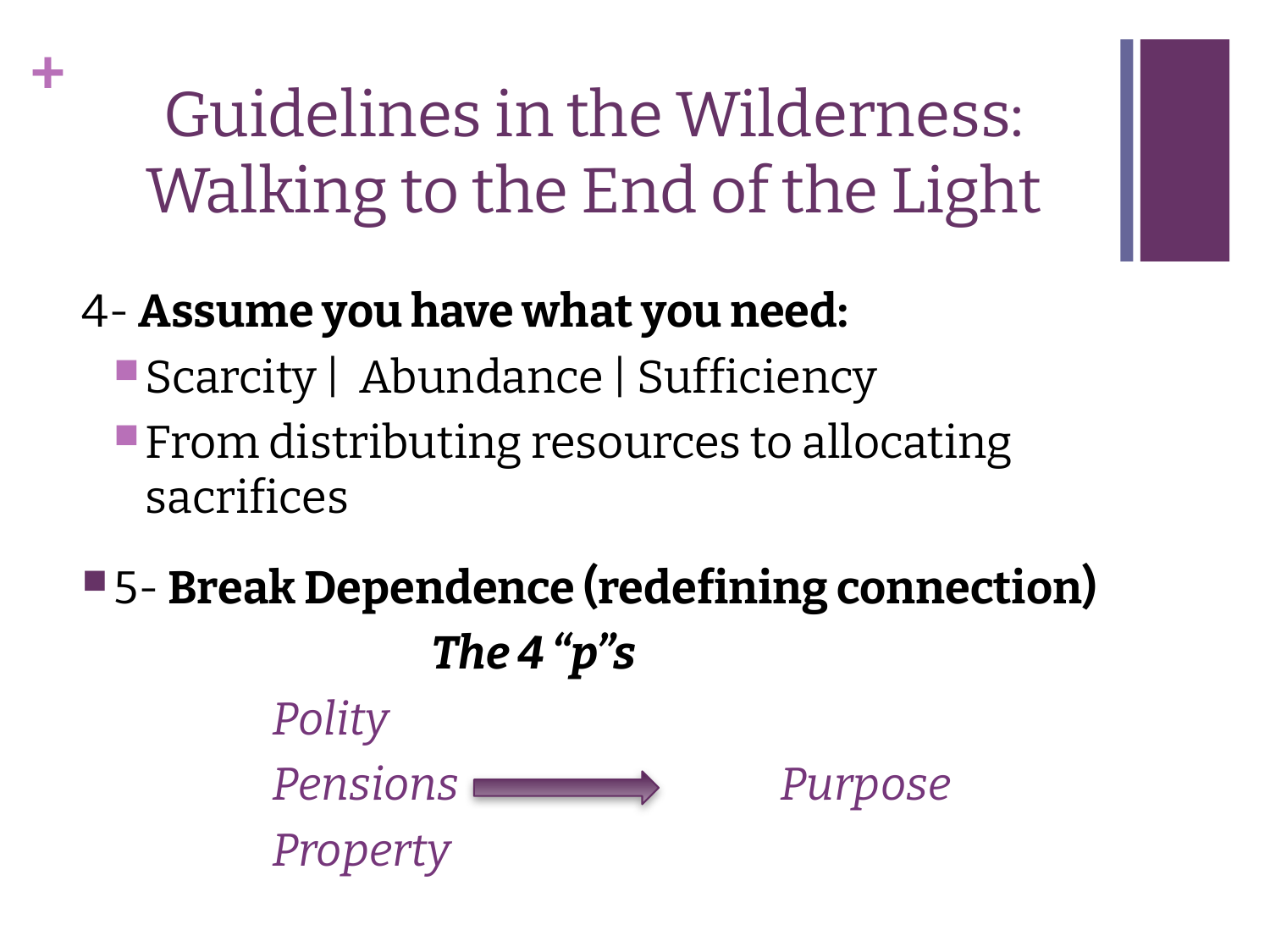

# Guidelines in the Wilderness: Walking to the End of the Light
4- Assume you have what you need:
Scarcity |  Abundance | Sufficiency
From distributing resources to allocating sacrifices
5- Break Dependence (redefining connection)
			The 4 “p”s
		Polity
		Pensions			Purpose
		Property